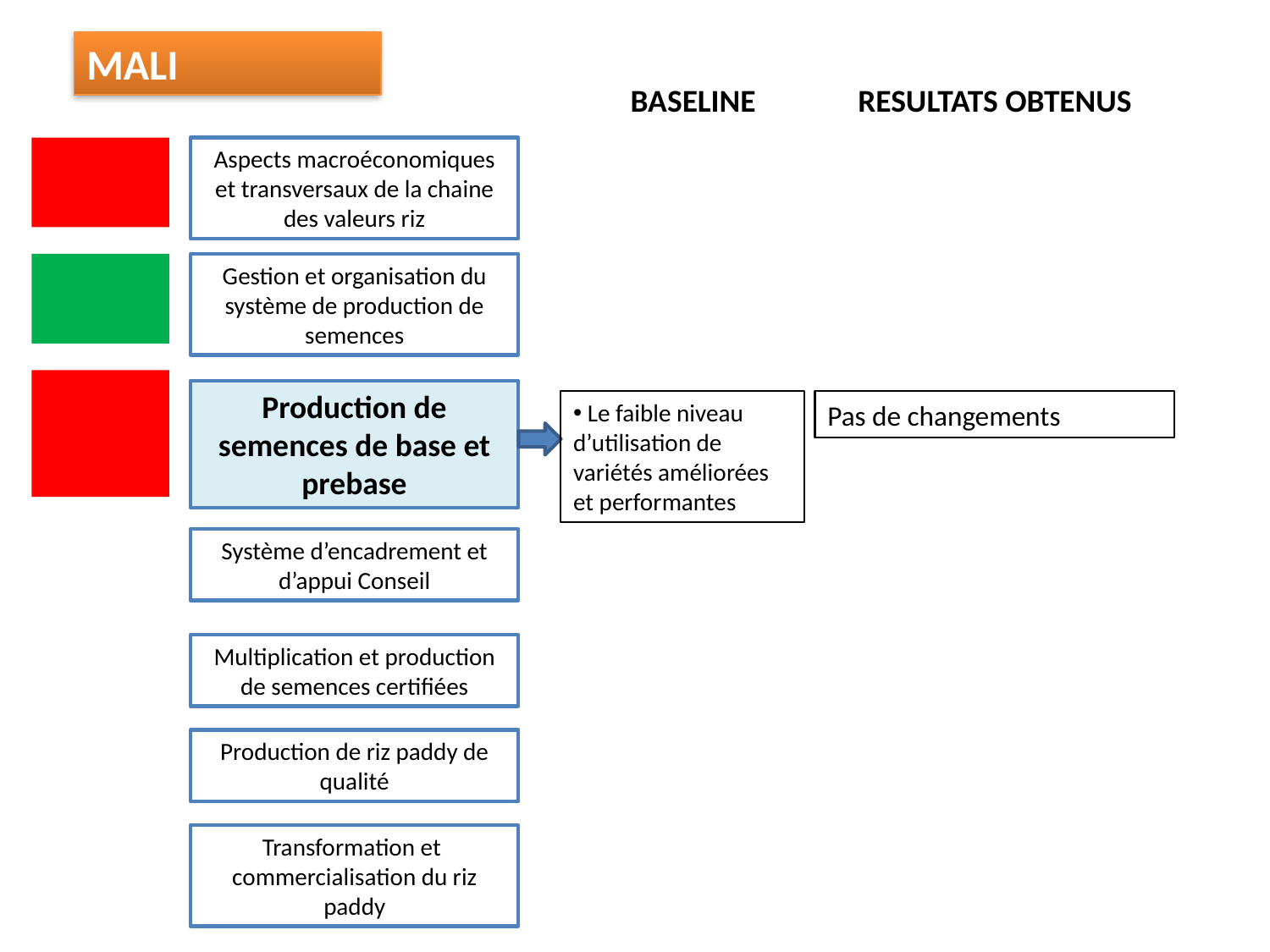

MALI
BASELINE
RESULTATS OBTENUS

Aspects macroéconomiques et transversaux de la chaine des valeurs riz

Gestion et organisation du système de production de semences

Production de semences de base et prebase
 Le faible niveau d’utilisation de variétés améliorées et performantes
Pas de changements

Système d’encadrement et d’appui Conseil
Multiplication et production de semences certifiées
Production de riz paddy de qualité
Transformation et  commercialisation du riz paddy